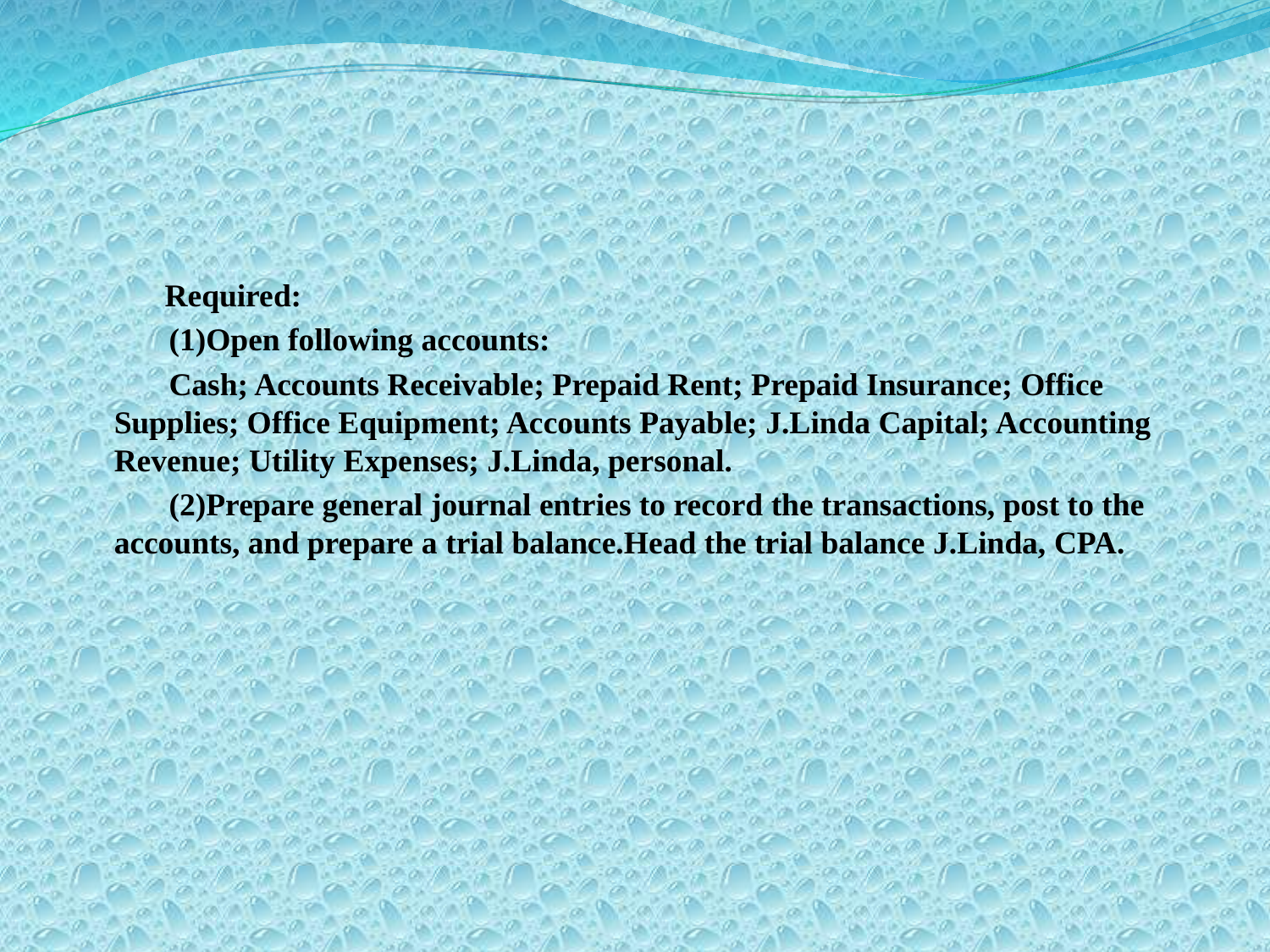

Required:
　   　(1)Open following accounts:
　　   Cash; Accounts Receivable; Prepaid Rent; Prepaid Insurance; Office Supplies; Office Equipment; Accounts Payable; J.Linda Capital; Accounting Revenue; Utility Expenses; J.Linda, personal.
　　   (2)Prepare general journal entries to record the transactions, post to the accounts, and prepare a trial balance.Head the trial balance J.Linda, CPA.